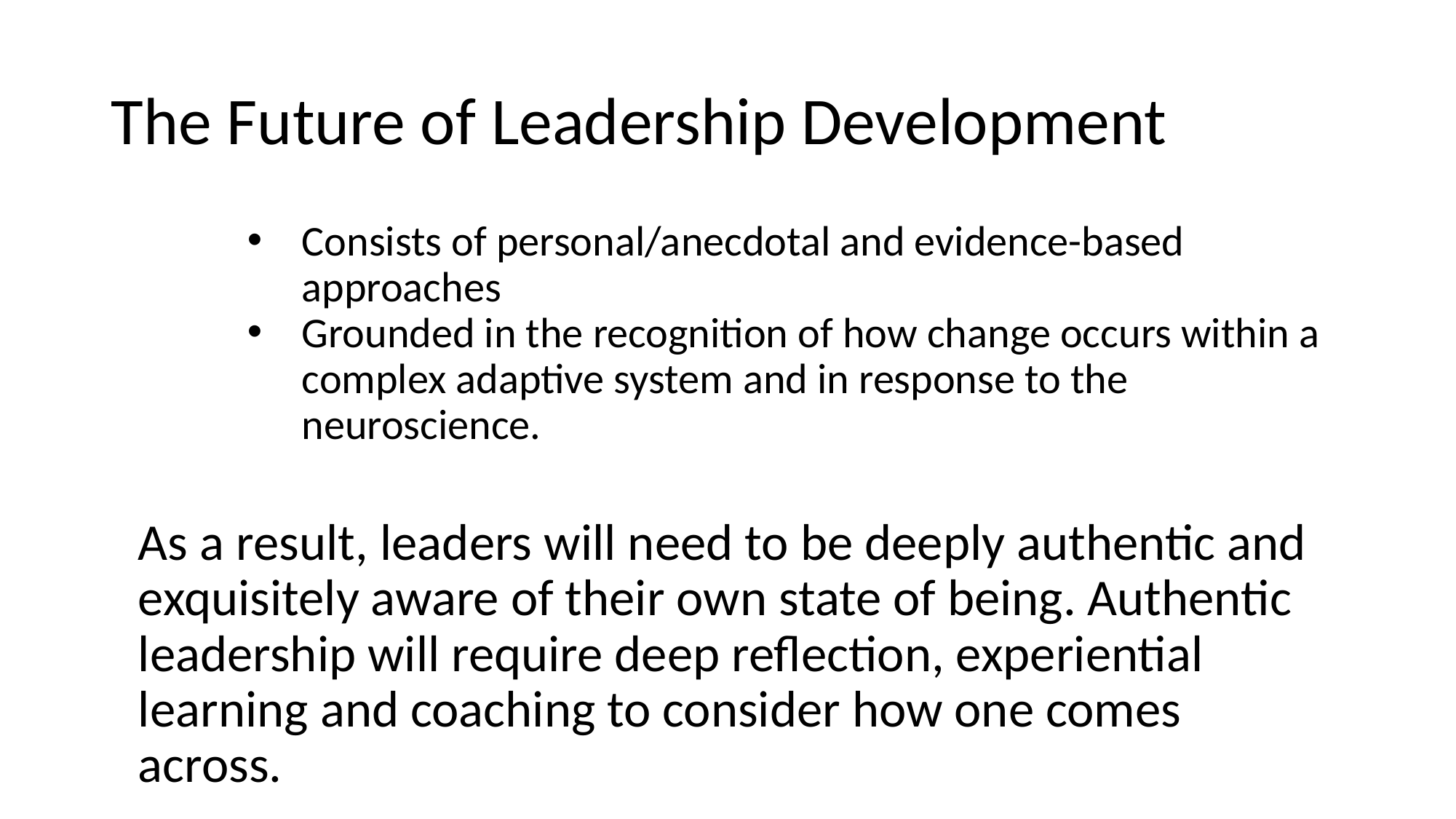

# The Future of Leadership Development

Consists of personal/anecdotal and evidence-based approaches
Grounded in the recognition of how change occurs within a complex adaptive system and in response to the neuroscience.

As a result, leaders will need to be deeply authentic and exquisitely aware of their own state of being. Authentic leadership will require deep reflection, experiential learning and coaching to consider how one comes across.